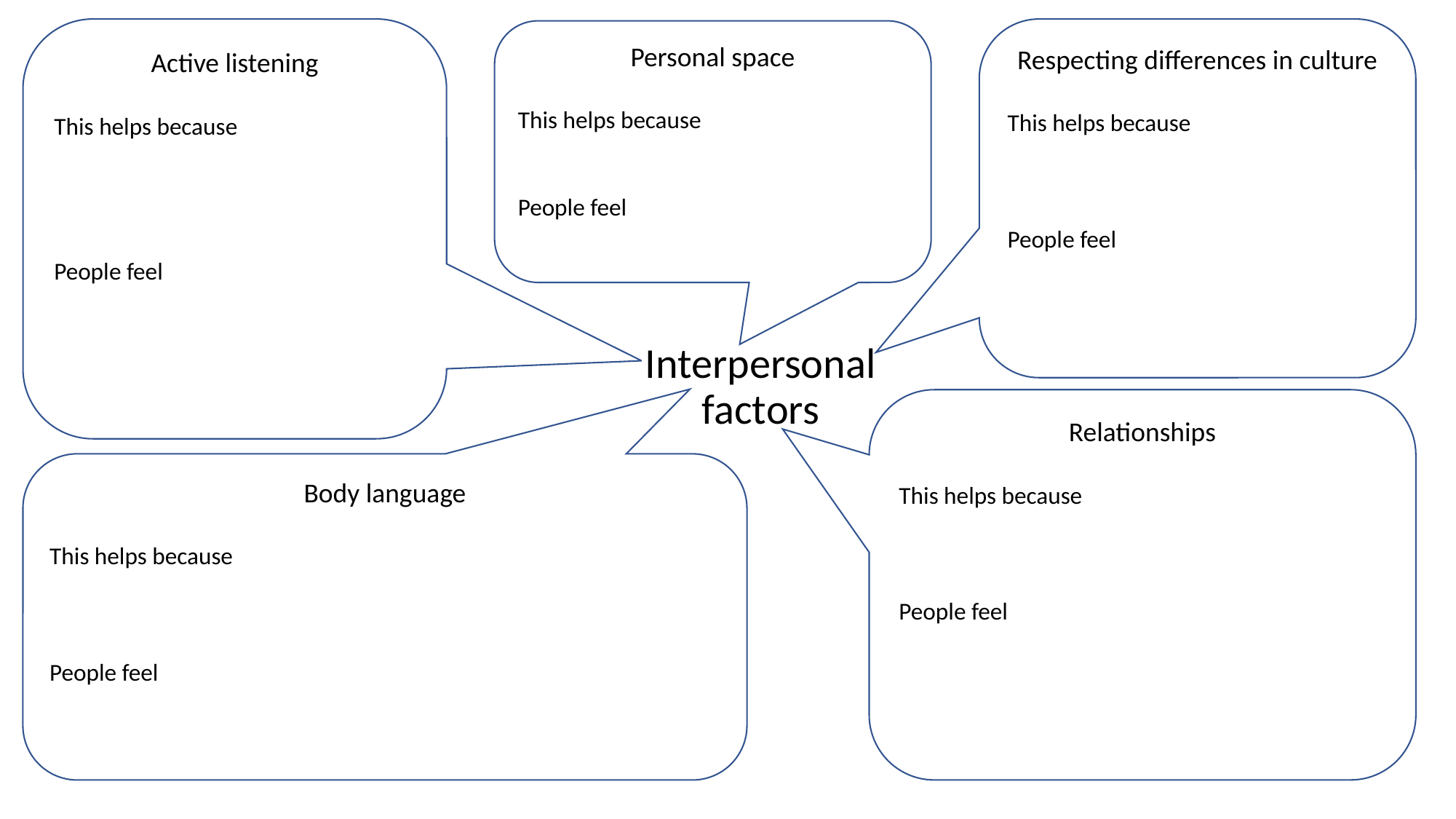

Active listening

This helps because

People feel
Respecting differences in culture

This helps because

People feel

Personal space

This helps because

People feel

Interpersonal factors
Relationships

This helps because

People feel

Body language

This helps because

People feel